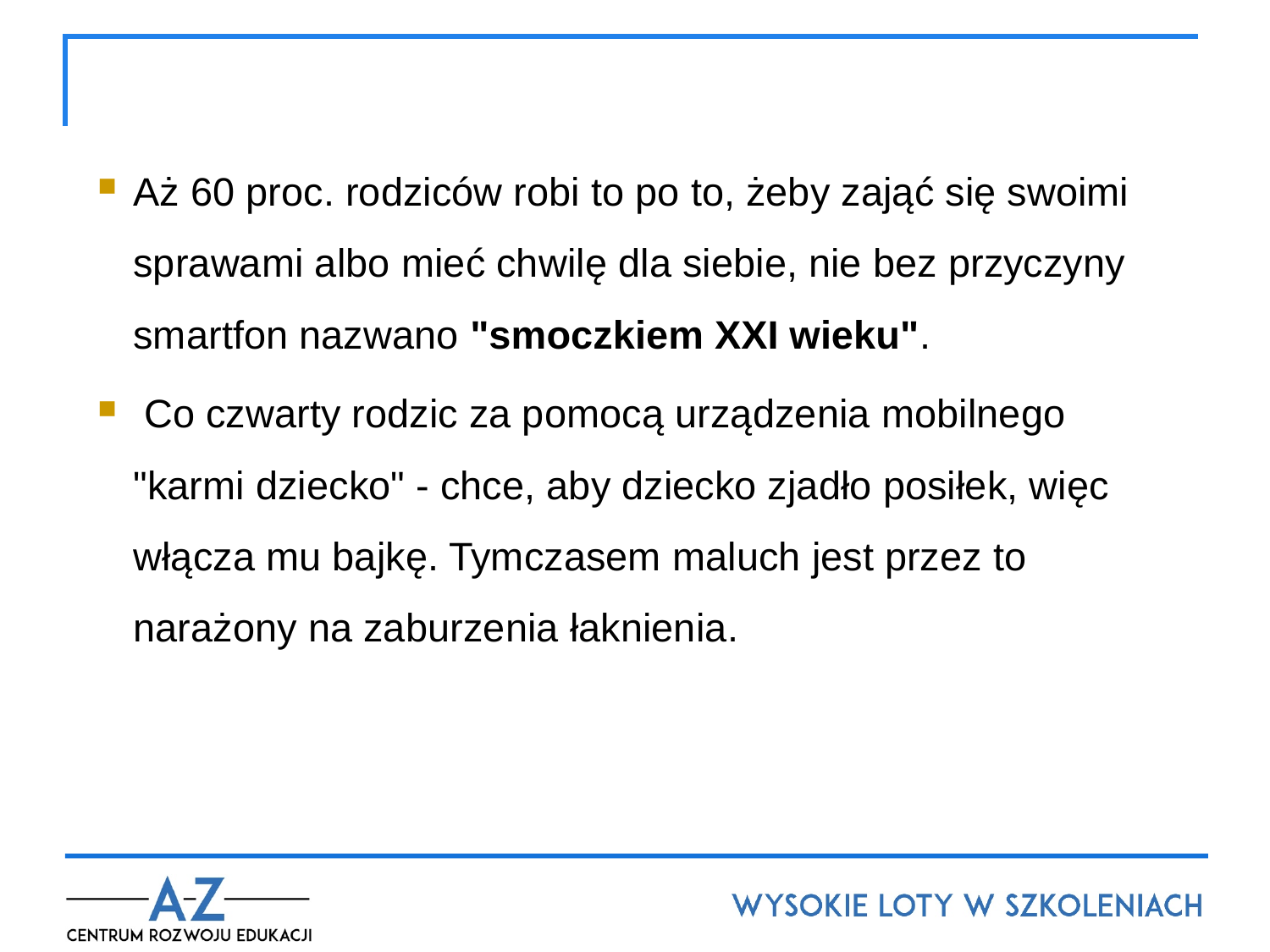

#
Aż 60 proc. rodziców robi to po to, żeby zająć się swoimi sprawami albo mieć chwilę dla siebie, nie bez przyczyny smartfon nazwano "smoczkiem XXI wieku".
 Co czwarty rodzic za pomocą urządzenia mobilnego "karmi dziecko" - chce, aby dziecko zjadło posiłek, więc włącza mu bajkę. Tymczasem maluch jest przez to narażony na zaburzenia łaknienia.